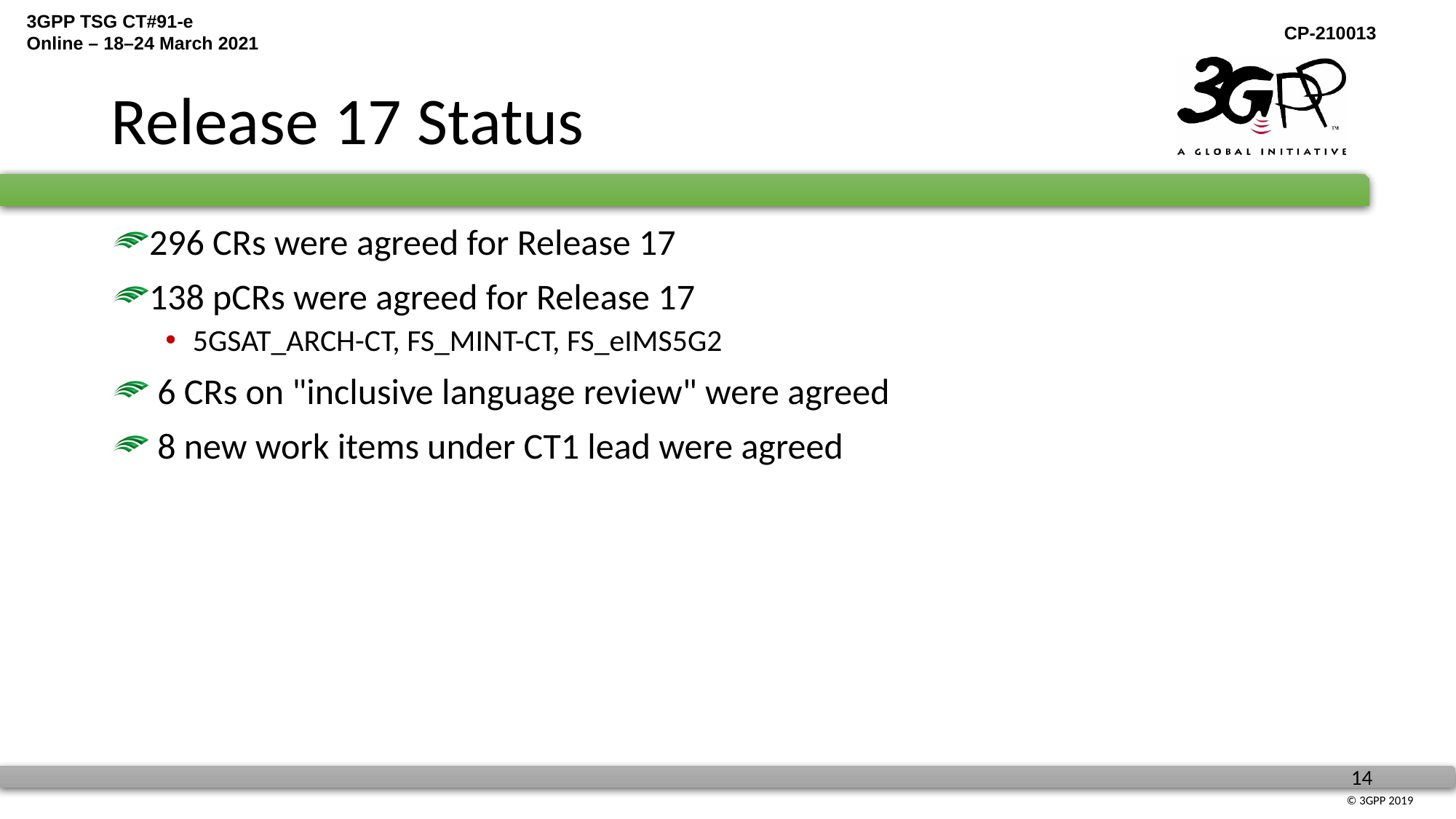

# Release 17 Status
296 CRs were agreed for Release 17
138 pCRs were agreed for Release 17
5GSAT_ARCH-CT, FS_MINT-CT, FS_eIMS5G2
 6 CRs on "inclusive language review" were agreed
 8 new work items under CT1 lead were agreed